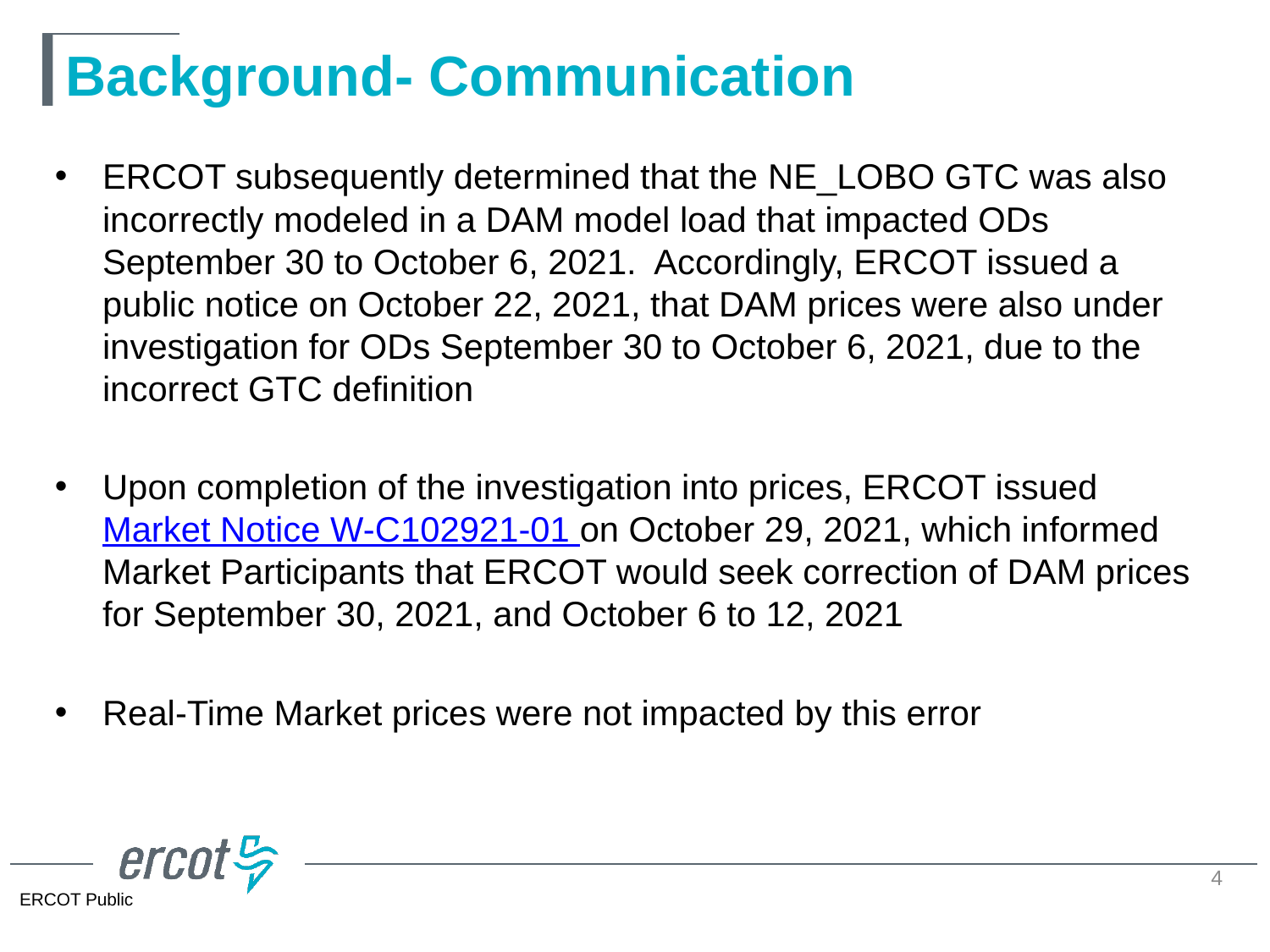

# Background- Communication
ERCOT subsequently determined that the NE_LOBO GTC was also  incorrectly modeled in a DAM model load that impacted ODs September 30 to October 6, 2021.  Accordingly, ERCOT issued a public notice on October 22, 2021, that DAM prices were also under investigation for ODs September 30 to October 6, 2021, due to the incorrect GTC definition

Upon completion of the investigation into prices, ERCOT issued Market Notice W-C102921-01 on October 29, 2021, which informed Market Participants that ERCOT would seek correction of DAM prices for September 30, 2021, and October 6 to 12, 2021

Real-Time Market prices were not impacted by this error
4